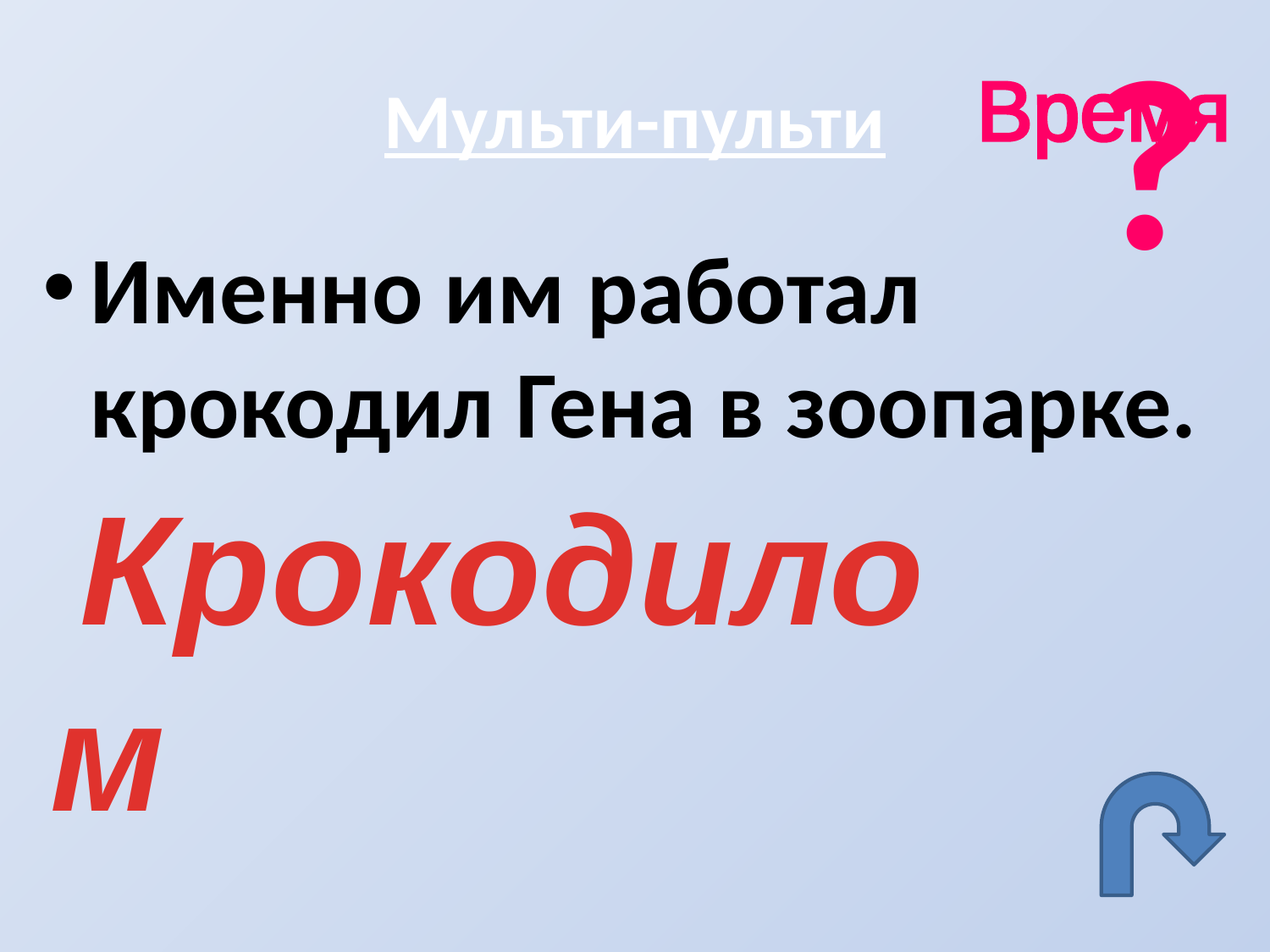

?
# Мульти-пульти
Время
Именно им работал крокодил Гена в зоопарке.

Крокодилом